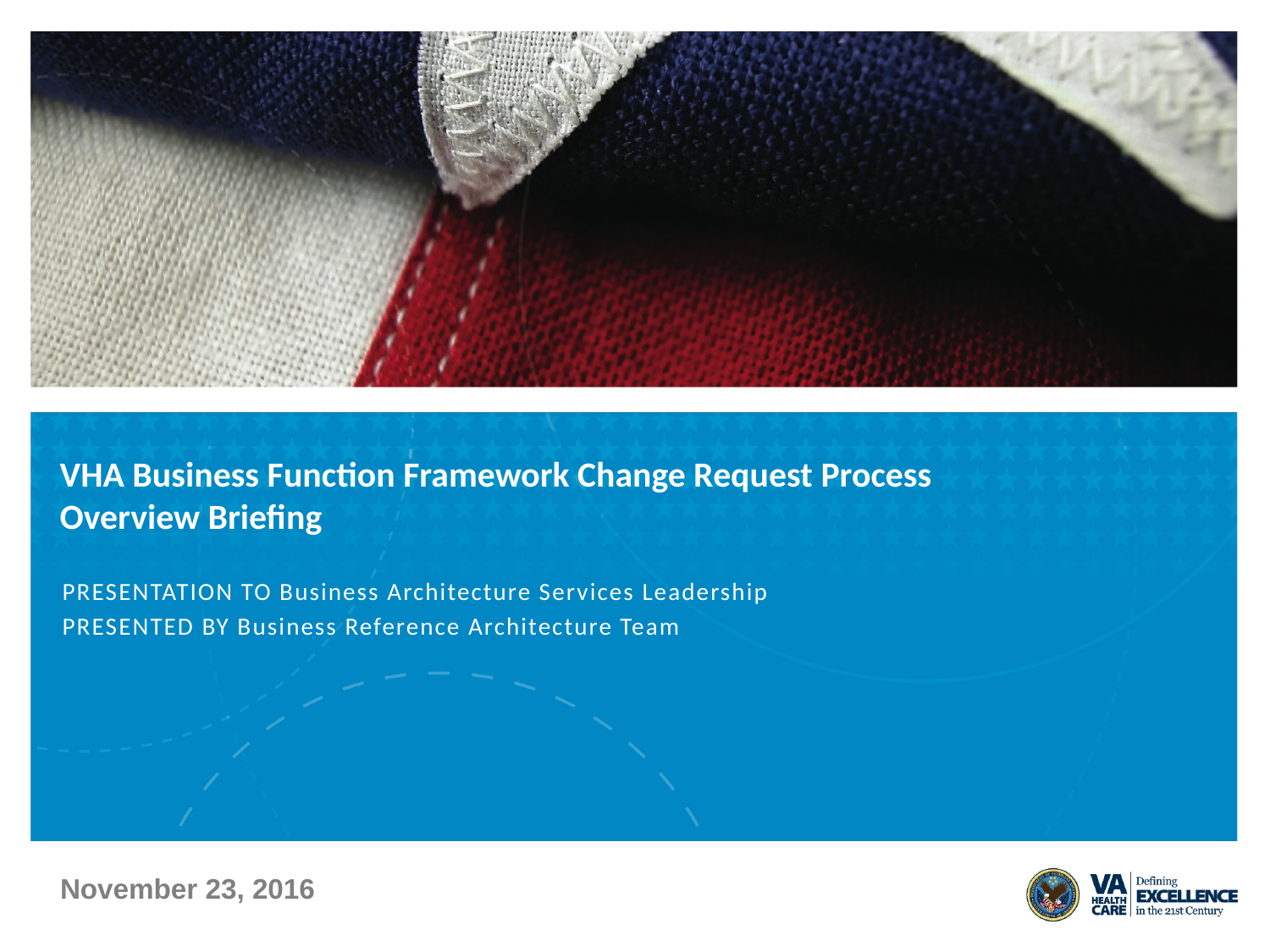

# VHA Business Function Framework Change Request Process Overview Briefing
PRESENTATION TO Business Architecture Services Leadership
PRESENTED BY Business Reference Architecture Team

November 23, 2016